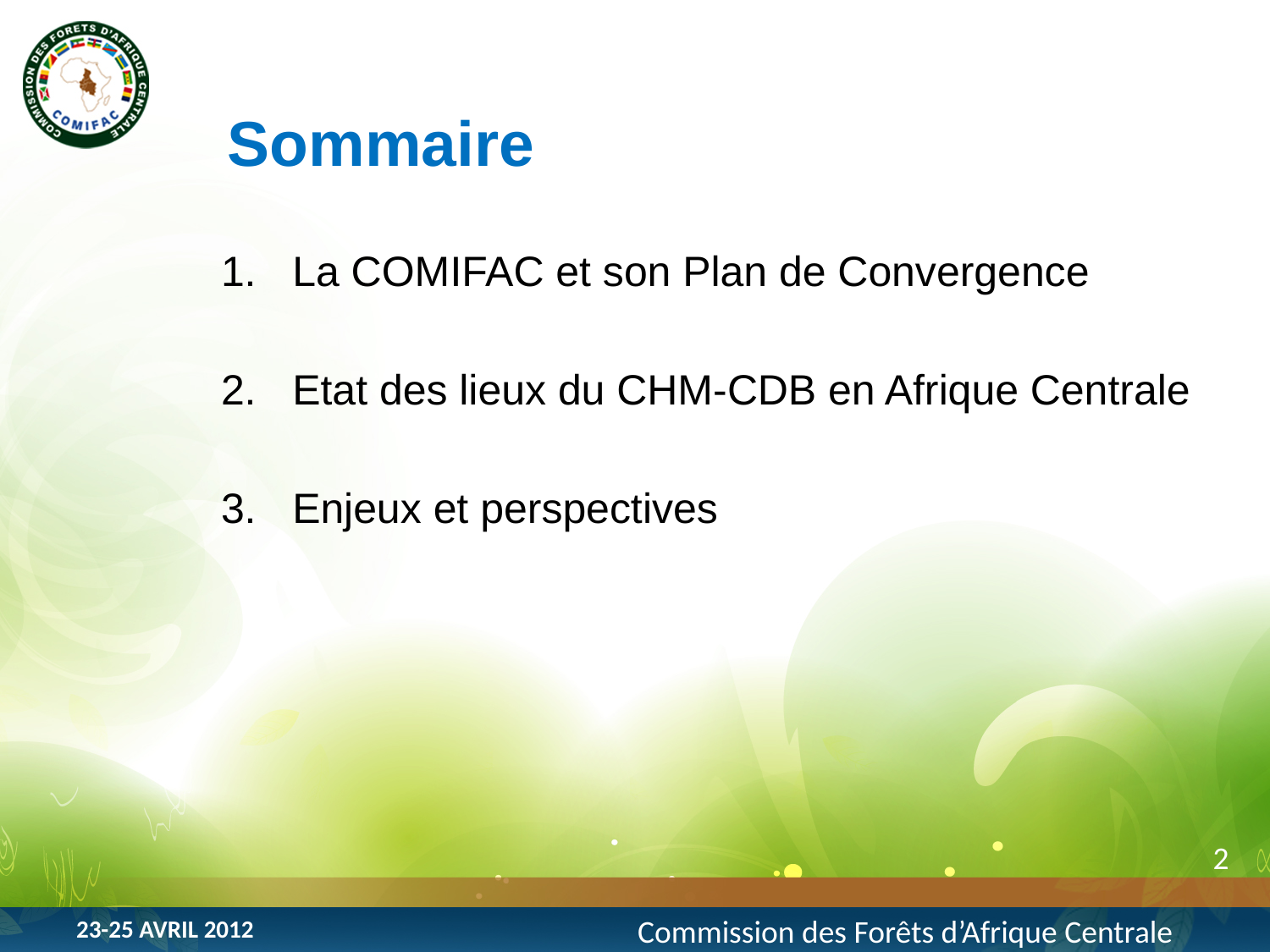

Sommaire
La COMIFAC et son Plan de Convergence

Etat des lieux du CHM-CDB en Afrique Centrale

Enjeux et perspectives
2
Commission des Forêts d’Afrique Centrale
23-25 avril 2012